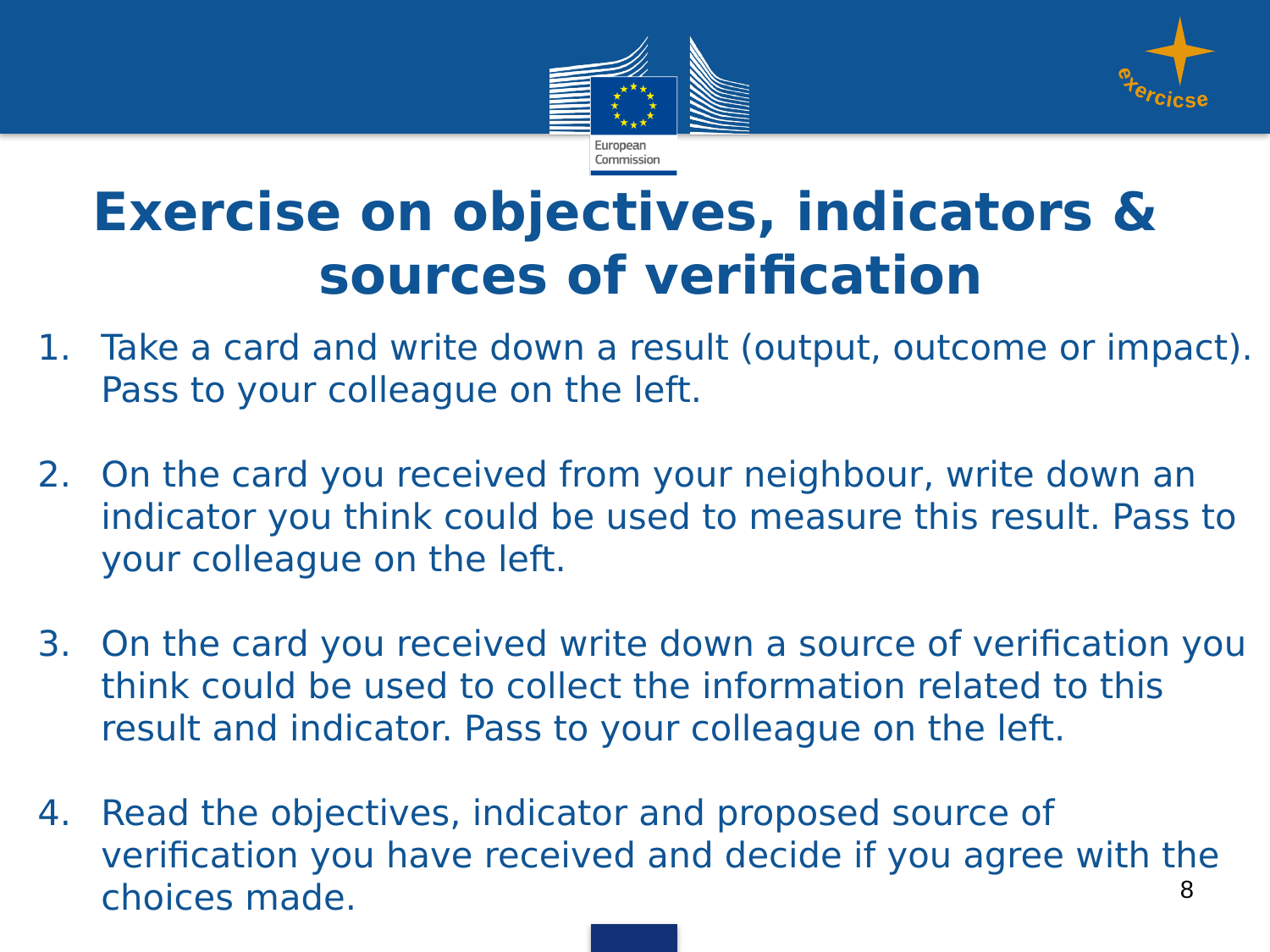

exercicse
# Exercise on objectives, indicators & sources of verification

Take a card and write down a result (output, outcome or impact). Pass to your colleague on the left.

On the card you received from your neighbour, write down an indicator you think could be used to measure this result. Pass to your colleague on the left.

On the card you received write down a source of verification you think could be used to collect the information related to this result and indicator. Pass to your colleague on the left.

Read the objectives, indicator and proposed source of verification you have received and decide if you agree with the choices made.
8